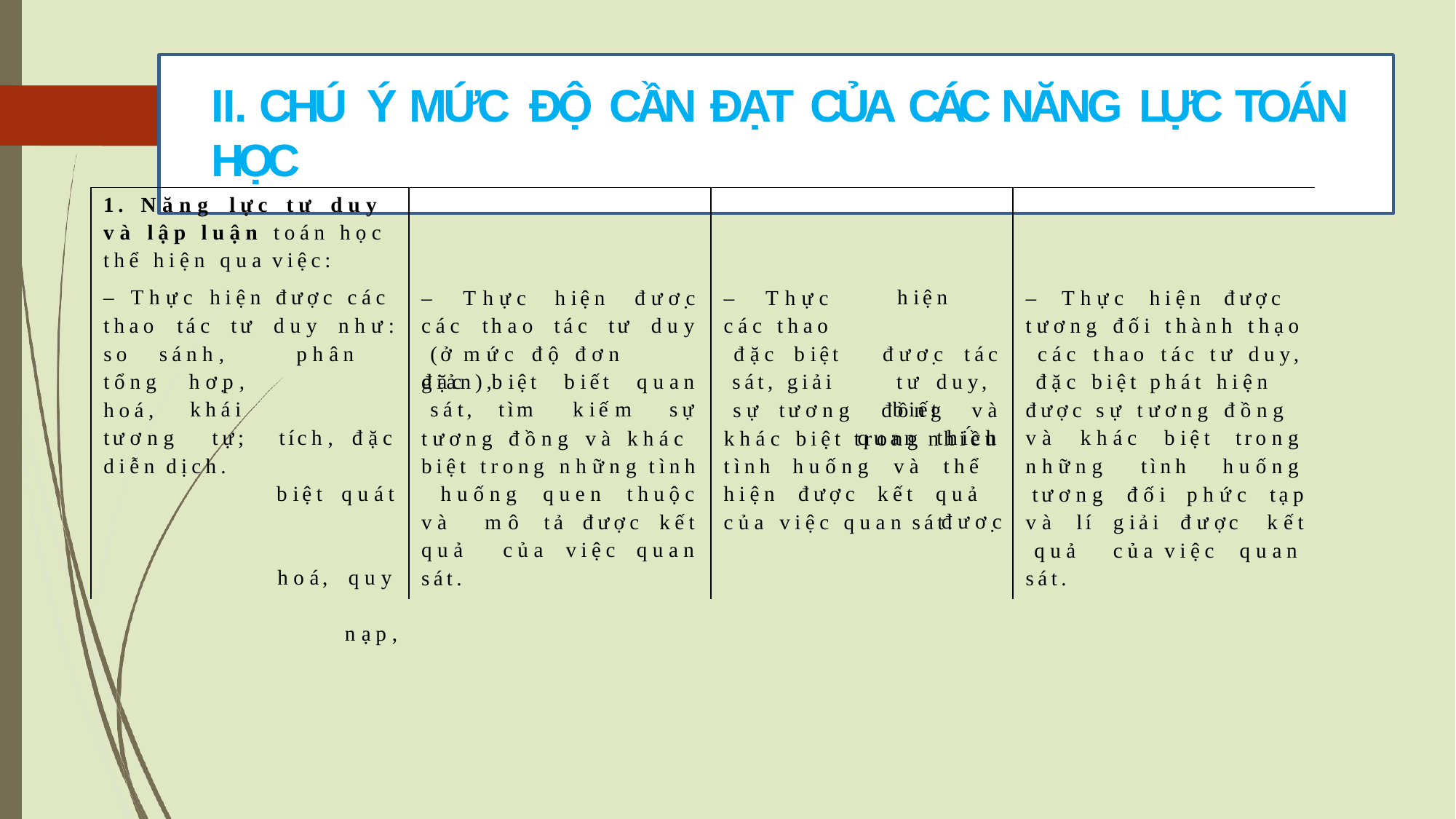

# II. CHÚ  Ý  MỨC  ĐỘ  CẦN  ĐẠT  CỦA  CÁC  NĂNG  LỰC  TOÁN  HỌC

1. Năng lực tư duy  và lập luận toán học  thể hiện qua việc:
– Thực hiện được các

hiện		 được  tác tư duy,  biết	quan  thích		được
– Thực hiện được  tương đối thành thạo  các thao tác tư duy,  đặc biệt phát hiện

–	Thực	hiện	được
–	Thực
như:  phân			tích,  đặc	biệt  quát		hoá,  quy	 nạp,
các	thao	tác	tư	duy  (ở mức độ đơn giản),
các thao  đặc		biệt  sát,	giải  sự
thao	tác	tư	duy
so	sánh,
tổng  hoá,  tương
hợp,  khái
tự;
đặc	biệt	biết	quan  sát,		tìm		kiếm	sự
được sự tương đồng  và	khác	biệt	trong
tương	đồng	và
tương đồng và khác  biệt trong những tình  huống quen thuộc và  mô tả được kết quả  của việc quan sát.
khác biệt trong nhiều
tình huống và thể  hiện được kết quả  của việc quan sát.
diễn dịch.
những	tình	huống
tương	đối	phức	tạp
kết
và	lí		giải		được  quả		của	việc  sát.
quan